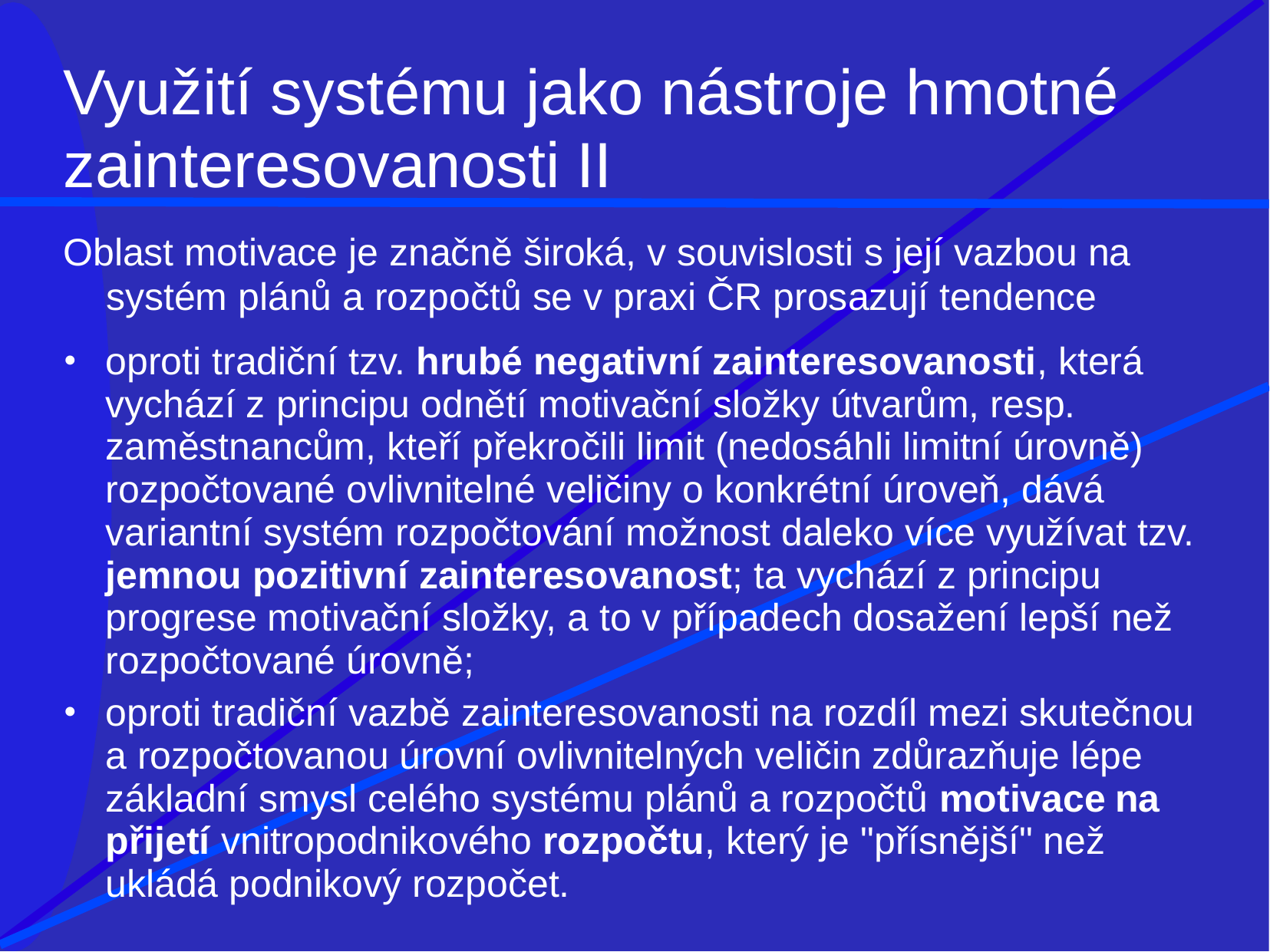

# Využití systému jako nástroje hmotné
zainteresovanosti II
Oblast motivace je značně široká, v souvislosti s její vazbou na
systém plánů a rozpočtů se v praxi ČR prosazují tendence
oproti tradiční tzv. hrubé negativní zainteresovanosti, která vychází z principu odnětí motivační složky útvarům, resp. zaměstnancům, kteří překročili limit (nedosáhli limitní úrovně) rozpočtované ovlivnitelné veličiny o konkrétní úroveň, dává variantní systém rozpočtování možnost daleko více využívat tzv. jemnou pozitivní zainteresovanost; ta vychází z principu progrese motivační složky, a to v případech dosažení lepší než rozpočtované úrovně;
oproti tradiční vazbě zainteresovanosti na rozdíl mezi skutečnou a rozpočtovanou úrovní ovlivnitelných veličin zdůrazňuje lépe základní smysl celého systému plánů a rozpočtů motivace na přijetí vnitropodnikového rozpočtu, který je "přísnější" než ukládá podnikový rozpočet.